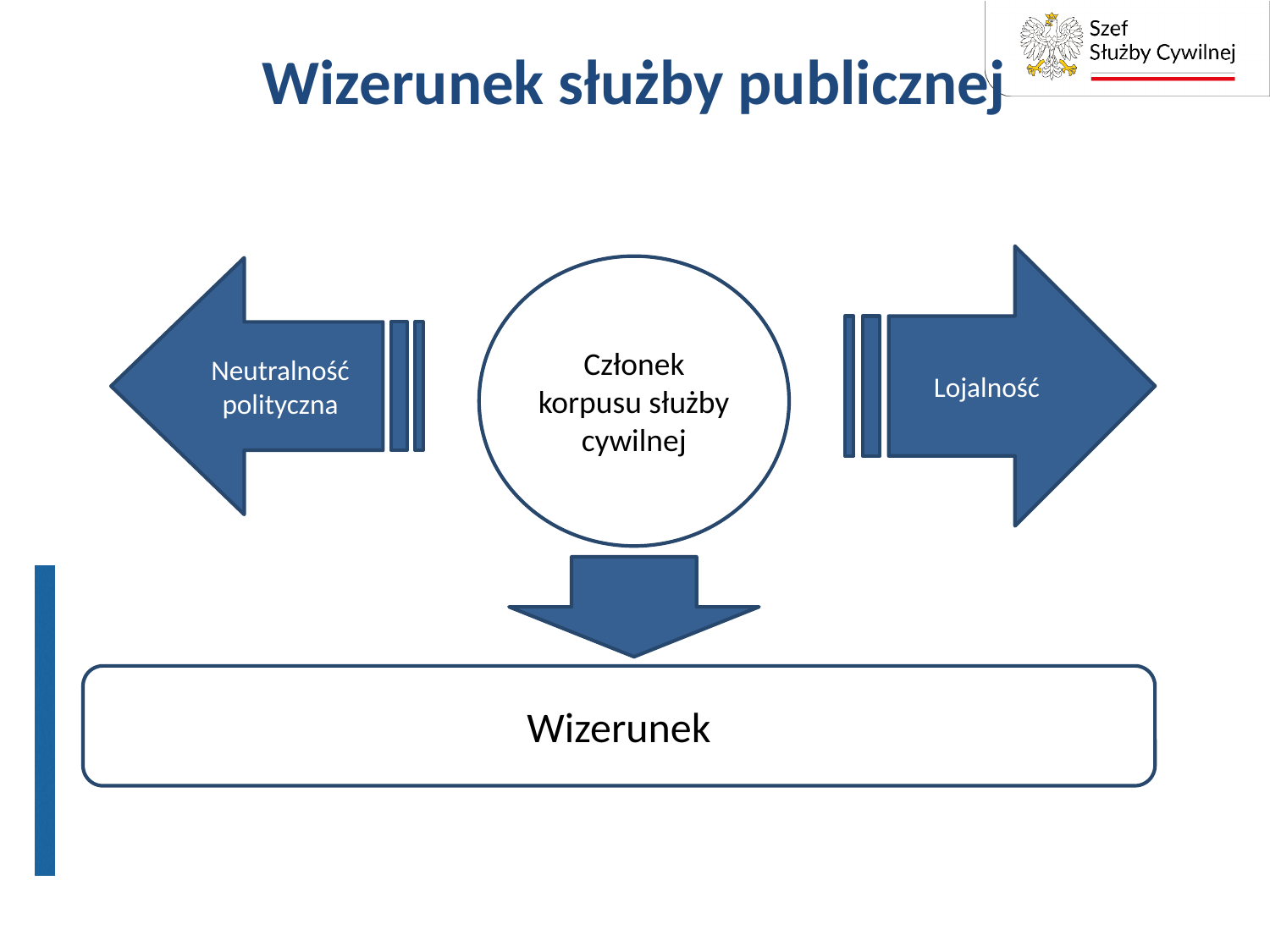

# Wizerunek służby publicznej
Lojalność
Członek korpusu służby cywilnej
Neutralność polityczna

Wizerunek